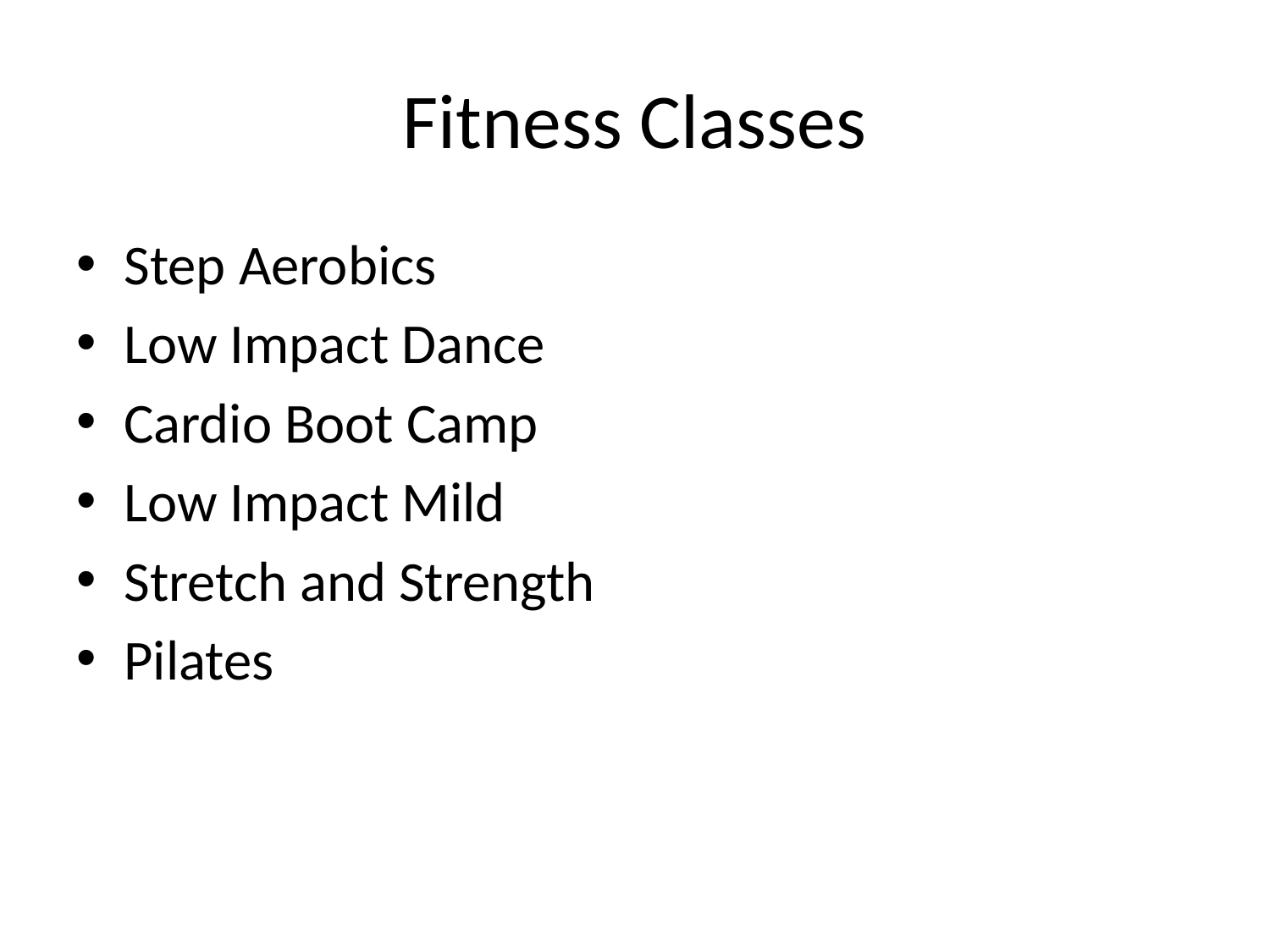

# Fitness Classes
Step Aerobics
Low Impact Dance
Cardio Boot Camp
Low Impact Mild
Stretch and Strength
Pilates